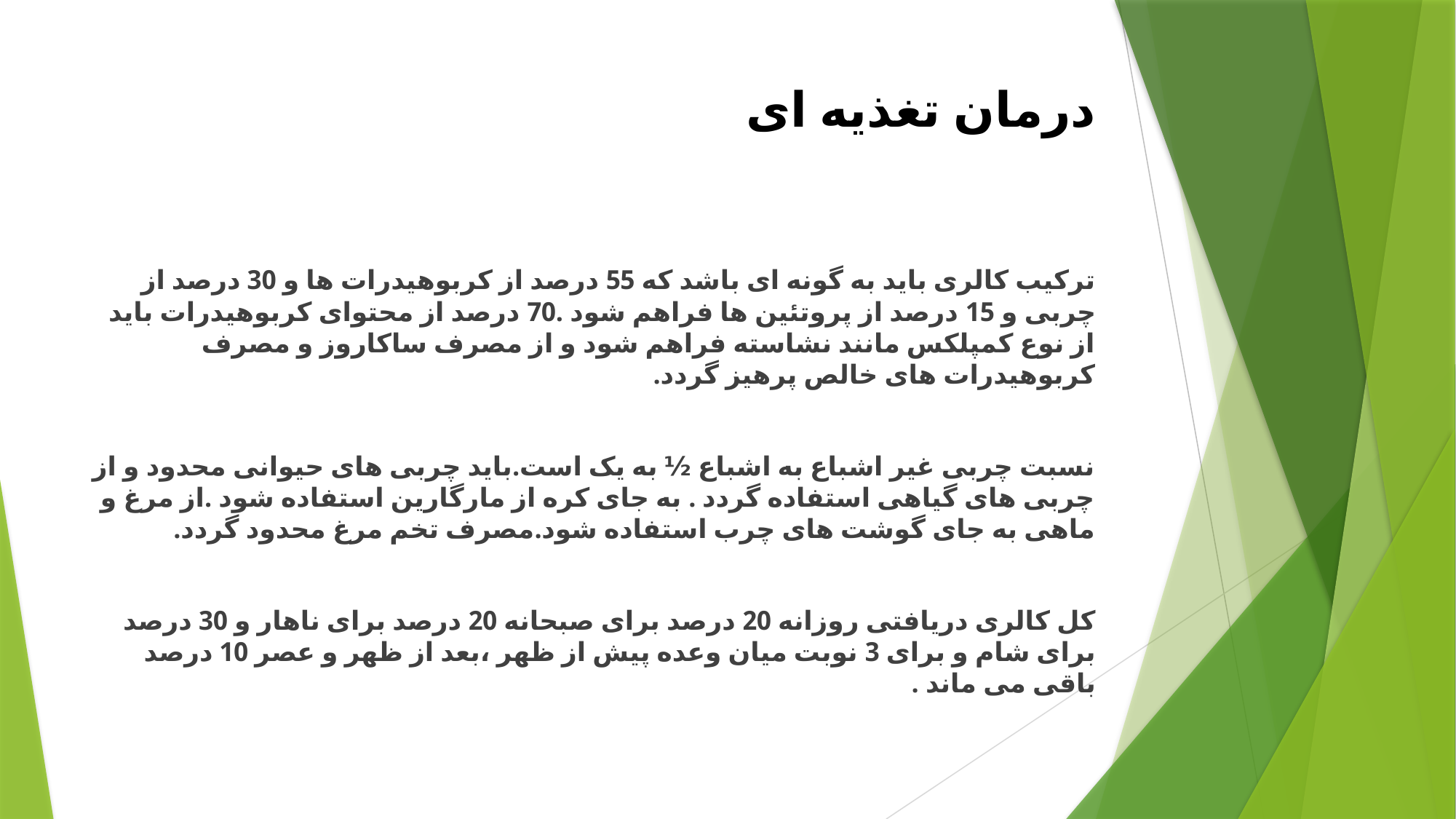

# درمان تغذیه ای
ترکیب کالری باید به گونه ای باشد که 55 درصد از کربوهیدرات ها و 30 درصد از چربی و 15 درصد از پروتئین ها فراهم شود .70 درصد از محتوای کربوهیدرات باید از نوع کمپلکس مانند نشاسته فراهم شود و از مصرف ساکاروز و مصرف کربوهیدرات های خالص پرهیز گردد.

نسبت چربی غیر اشباع به اشباع ½ به یک است.باید چربی های حیوانی محدود و از چربی های گیاهی استفاده گردد . به جای کره از مارگارین استفاده شود .از مرغ و ماهی به جای گوشت های چرب استفاده شود.مصرف تخم مرغ محدود گردد.

کل کالری دریافتی روزانه 20 درصد برای صبحانه 20 درصد برای ناهار و 30 درصد برای شام و برای 3 نوبت میان وعده پیش از ظهر ،بعد از ظهر و عصر 10 درصد باقی می ماند .